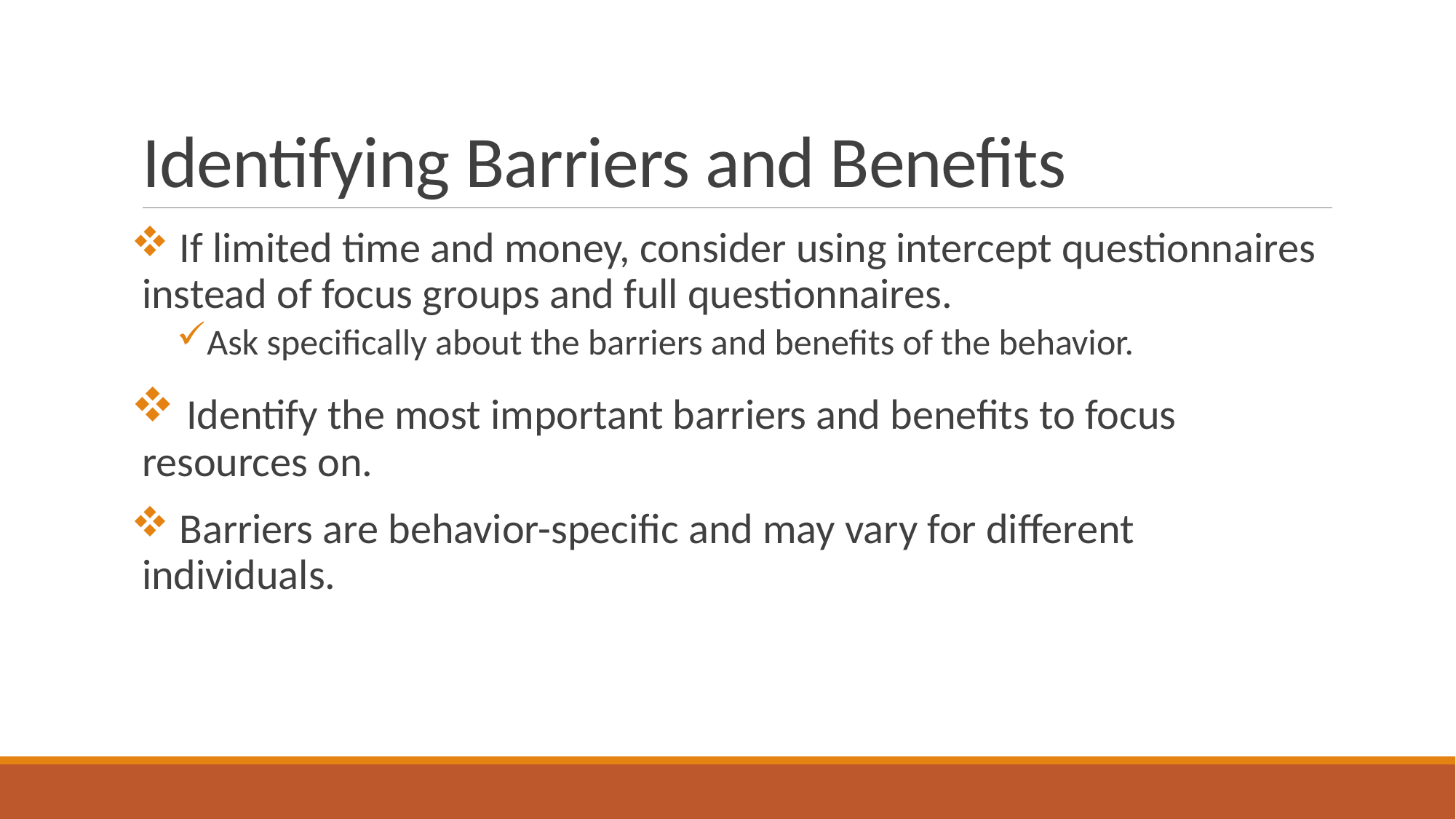

# Identifying Barriers and Benefits
 If limited time and money, consider using intercept questionnaires instead of focus groups and full questionnaires.
Ask specifically about the barriers and benefits of the behavior.
 Identify the most important barriers and benefits to focus resources on.
 Barriers are behavior-specific and may vary for different individuals.